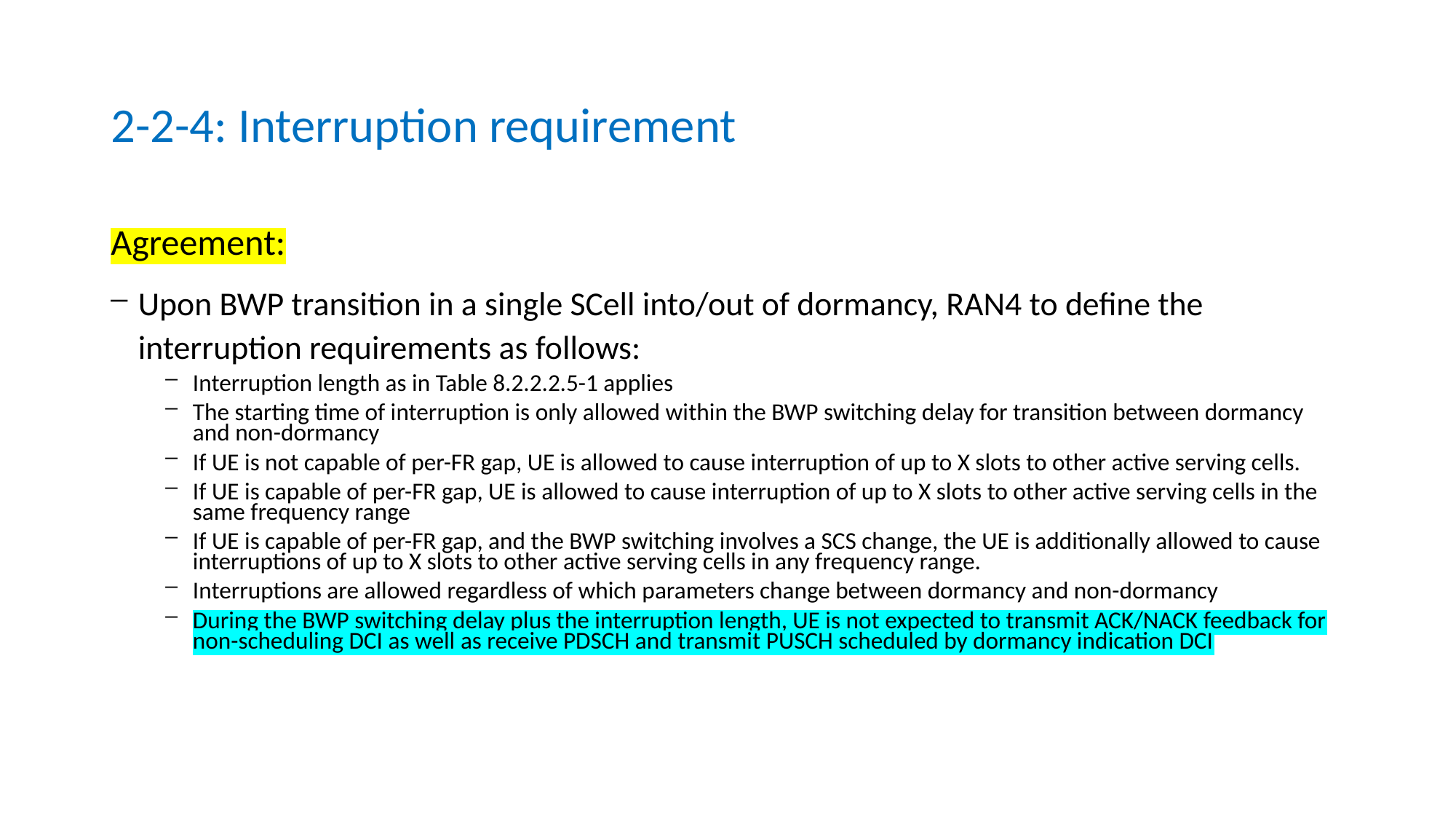

# 2-2-4: Interruption requirement
Agreement:
Upon BWP transition in a single SCell into/out of dormancy, RAN4 to define the interruption requirements as follows:
Interruption length as in Table 8.2.2.2.5-1 applies
The starting time of interruption is only allowed within the BWP switching delay for transition between dormancy and non-dormancy
If UE is not capable of per-FR gap, UE is allowed to cause interruption of up to X slots to other active serving cells.
If UE is capable of per-FR gap, UE is allowed to cause interruption of up to X slots to other active serving cells in the same frequency range
If UE is capable of per-FR gap, and the BWP switching involves a SCS change, the UE is additionally allowed to cause interruptions of up to X slots to other active serving cells in any frequency range.
Interruptions are allowed regardless of which parameters change between dormancy and non-dormancy
During the BWP switching delay plus the interruption length, UE is not expected to transmit ACK/NACK feedback for non-scheduling DCI as well as receive PDSCH and transmit PUSCH scheduled by dormancy indication DCI